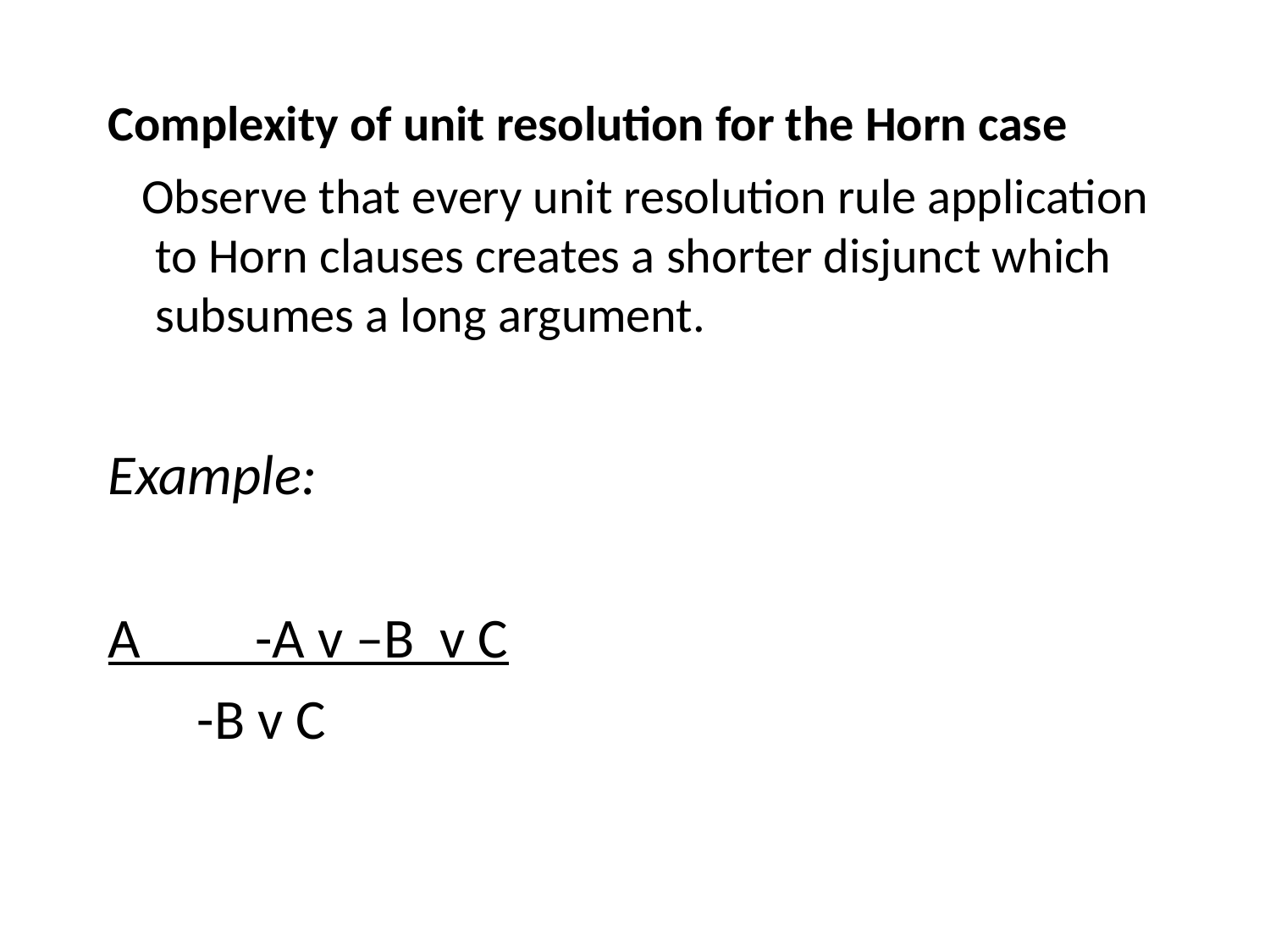

Complexity of unit resolution for the Horn case
   Observe that every unit resolution rule application to Horn clauses creates a shorter disjunct which subsumes a long argument.

Example:

A         -A v –B  v C
       -B v C